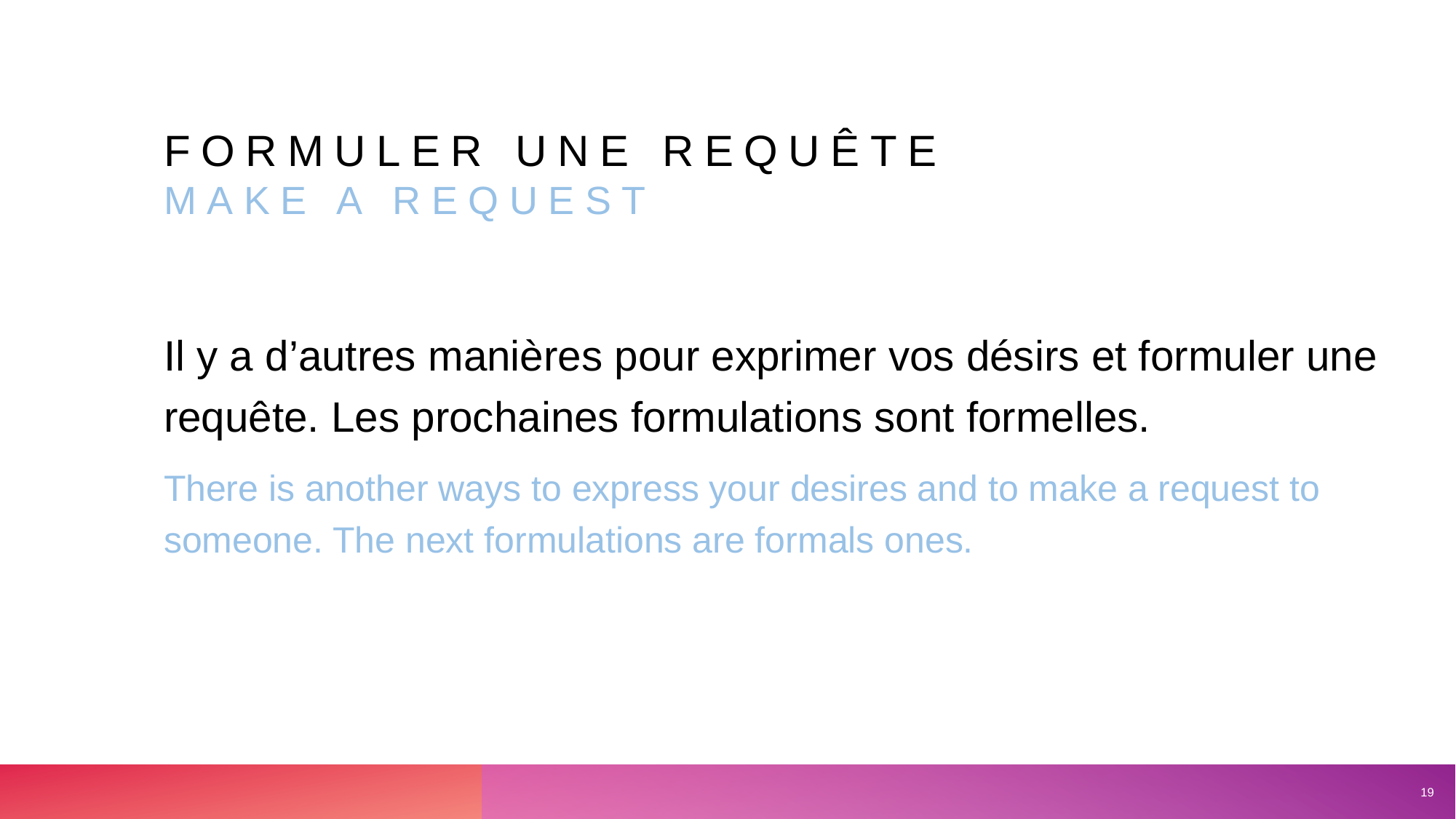

# Formuler une requête Make a request

Il y a d’autres manières pour exprimer vos désirs et formuler une requête. Les prochaines formulations sont formelles.
There is another ways to express your desires and to make a request to someone. The next formulations are formals ones.

19